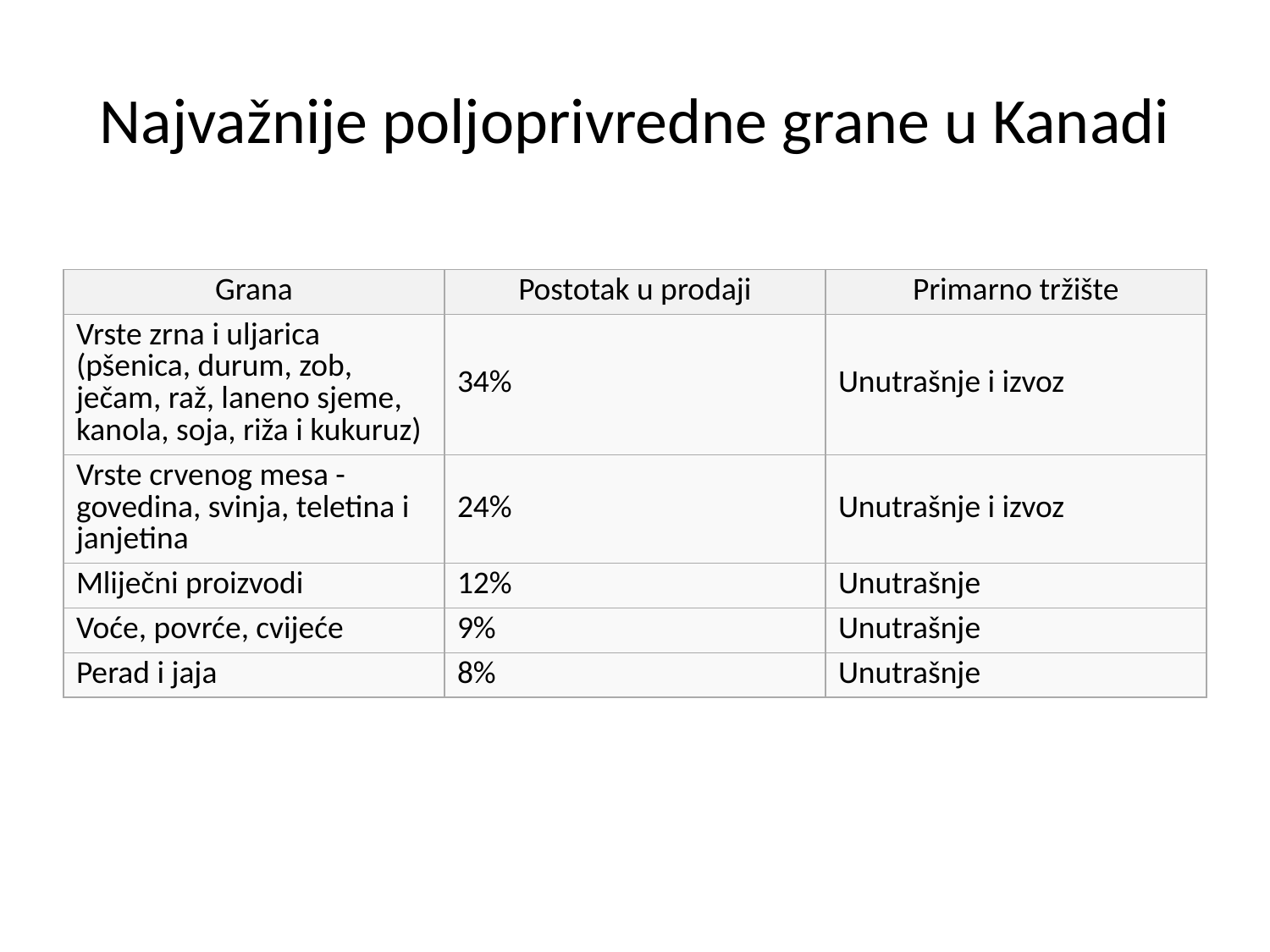

# Najvažnije poljoprivredne grane u Kanadi
| Grana | Postotak u prodaji | Primarno tržište |
| --- | --- | --- |
| Vrste zrna i uljarica (pšenica, durum, zob, ječam, raž, laneno sjeme, kanola, soja, riža i kukuruz) | 34% | Unutrašnje i izvoz |
| Vrste crvenog mesa - govedina, svinja, teletina i janjetina | 24% | Unutrašnje i izvoz |
| Mliječni proizvodi | 12% | Unutrašnje |
| Voće, povrće, cvijeće | 9% | Unutrašnje |
| Perad i jaja | 8% | Unutrašnje |